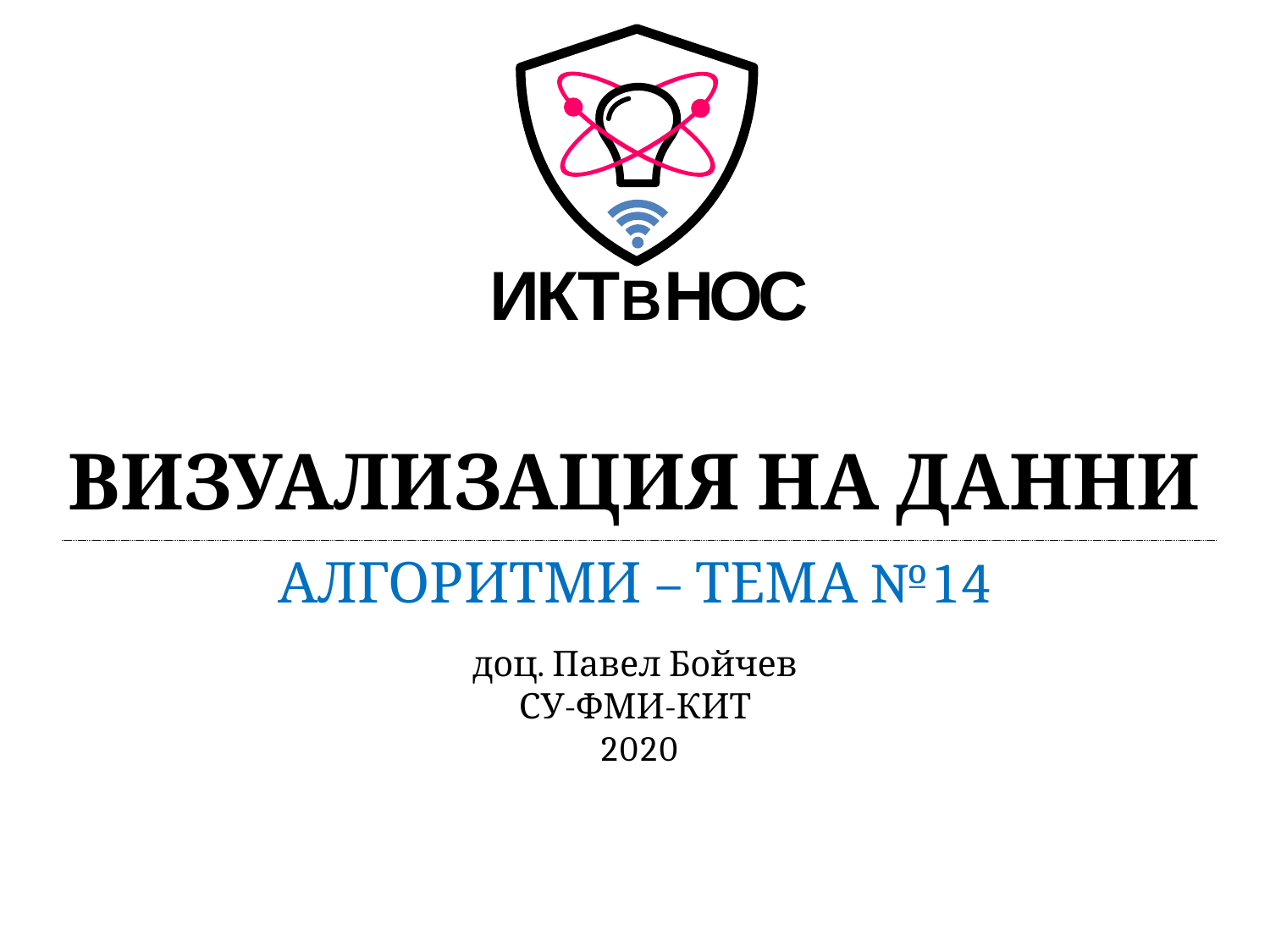

# Визуализация на данни
Алгоритми – тема №14